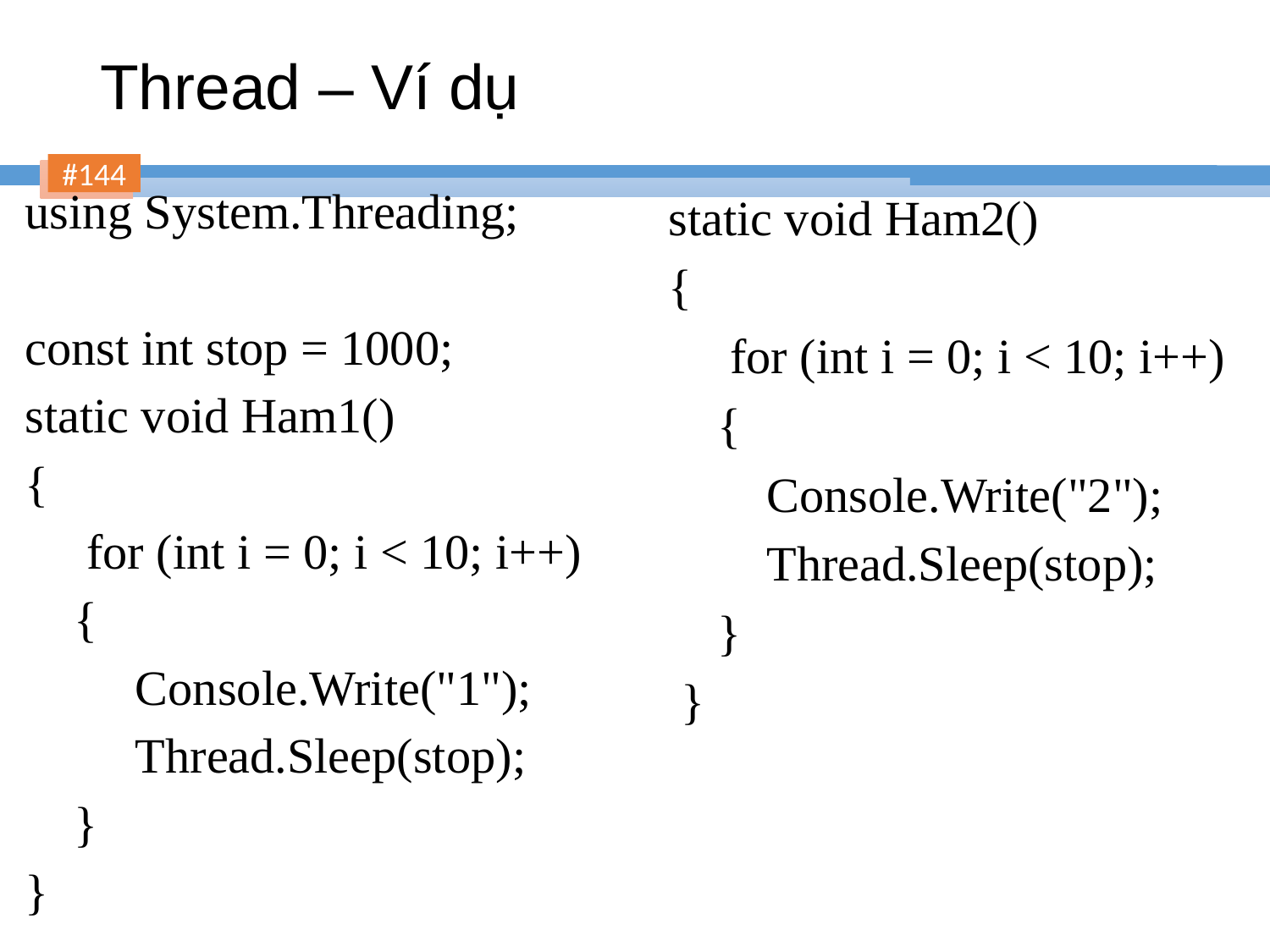

# Thread – Ví dụ
 using System.Threading;

 const int stop = 1000;
 static void Ham1()
 {
      for (int i = 0; i < 10; i++)
     {
          Console.Write("1");
          Thread.Sleep(stop);
     }
 }
static void Ham2()
{
     for (int i = 0; i < 10; i++)
    {
        Console.Write("2");
        Thread.Sleep(stop);
    }
 }
144